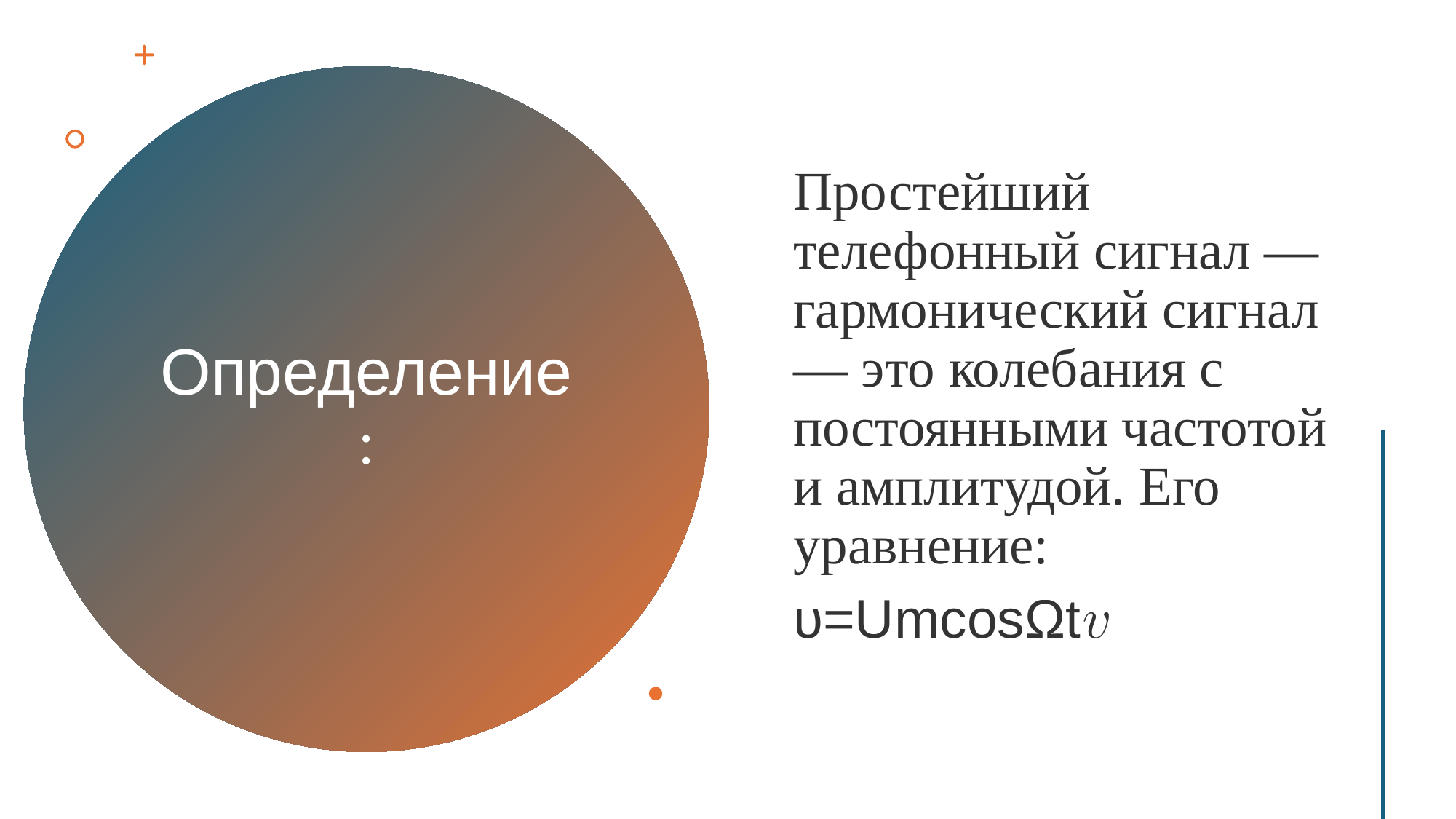

Простейший телефонный сигнал — гармонический сигнал — это колебания с постоянными частотой и амплитудой. Его уравнение:
υ=UmcosΩt𝜐

# Определение: